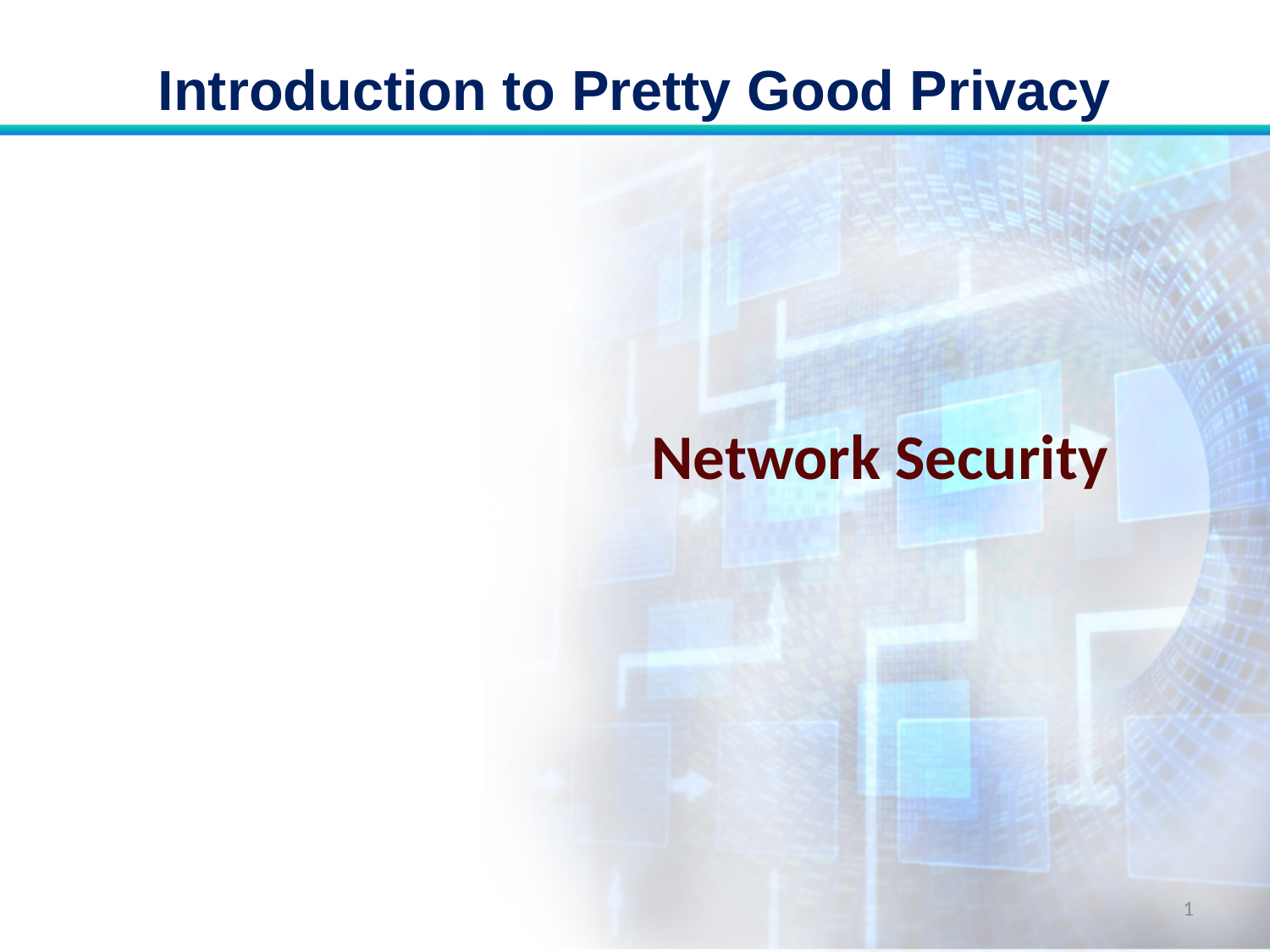

# Introduction to Pretty Good Privacy
Network Security
1